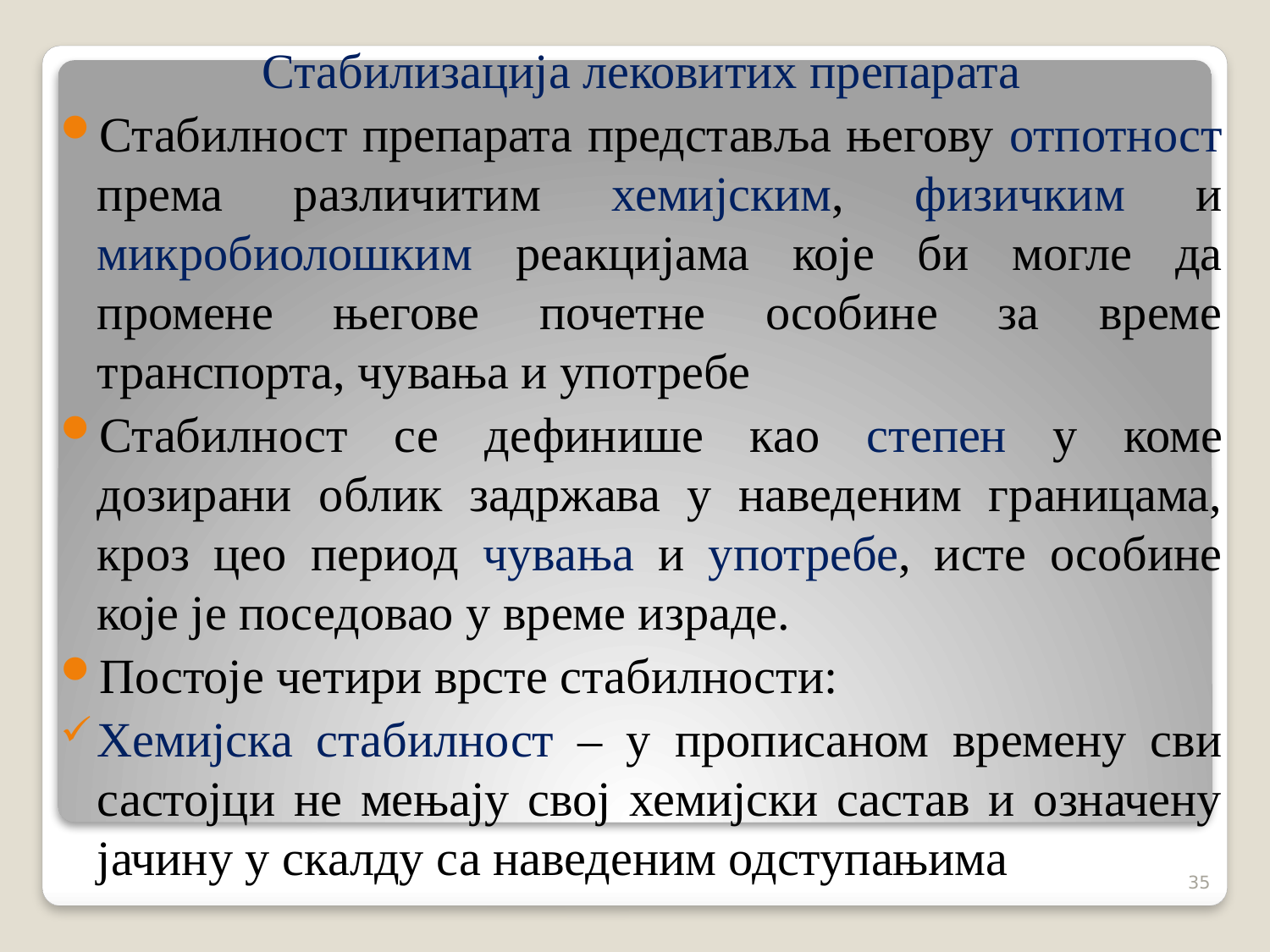

Стабилизација лековитих препарата
Стабилност препарата представља његову отпотност према различитим хемијским, физичким и микробиолошким реакцијама које би могле да промене његове почетне особине за време транспорта, чувања и употребе
Стабилност се дефинише као степен у коме дозирани облик задржава у наведеним границама, кроз цео период чувања и употребе, исте особине које је поседовао у време израде.
Постоје четири врсте стабилности:
Хемијска стабилност – у прописаном времену сви састојци не мењају свој хемијски састав и означену јачину у скалду са наведеним одступањима

35